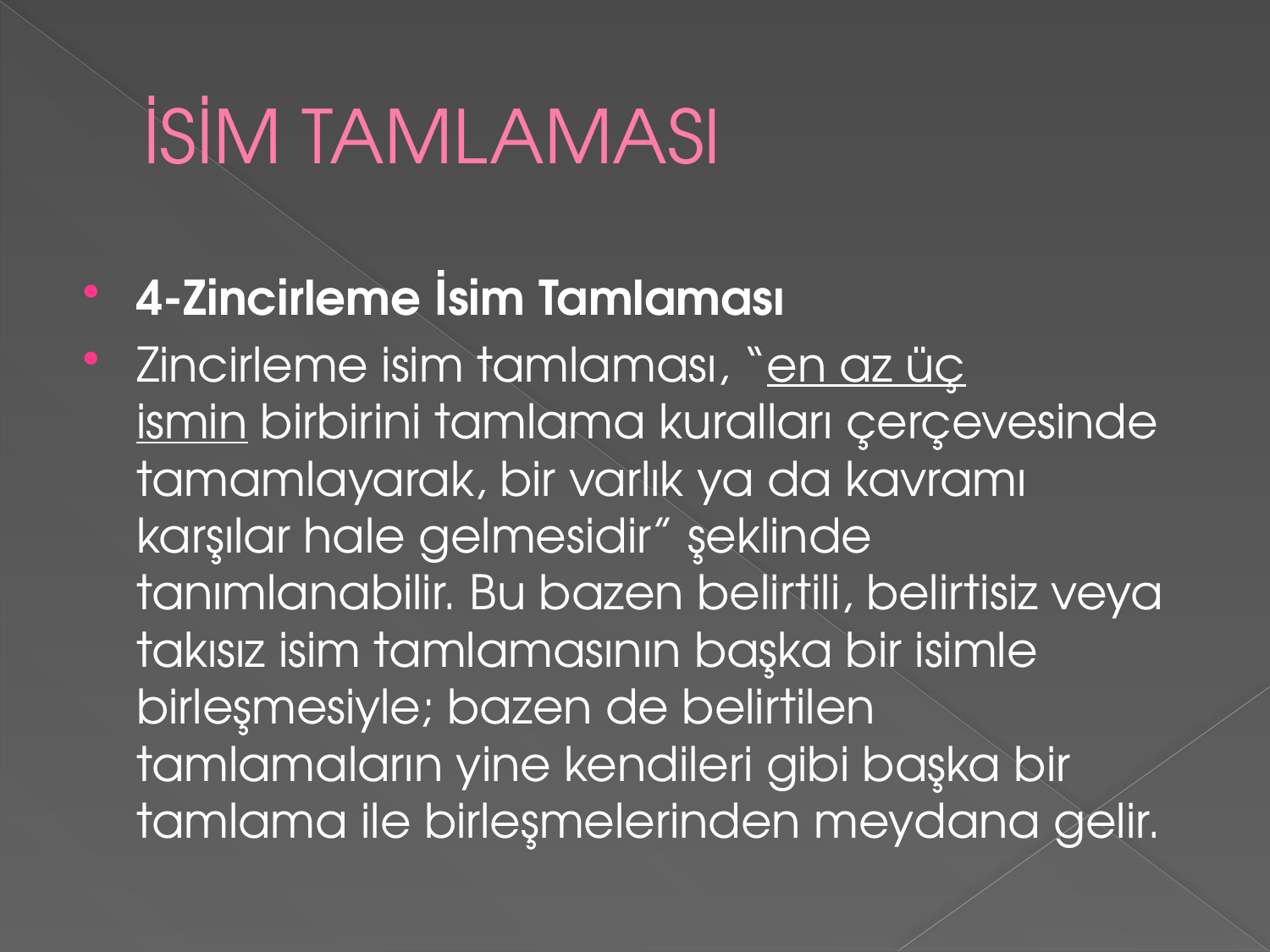

# İSİM TAMLAMASI
4-Zincirleme İsim Tamlaması
Zincirleme isim tamlaması, “en az üç ismin birbirini tamlama kuralları çerçevesinde tamamlayarak, bir varlık ya da kavramı karşılar hale gelmesidir” şeklinde tanımlanabilir. Bu bazen belirtili, belirtisiz veya takısız isim tamlamasının başka bir isimle birleşmesiyle; bazen de belirtilen tamlamaların yine kendileri gibi başka bir tamlama ile birleşmelerinden meydana gelir.